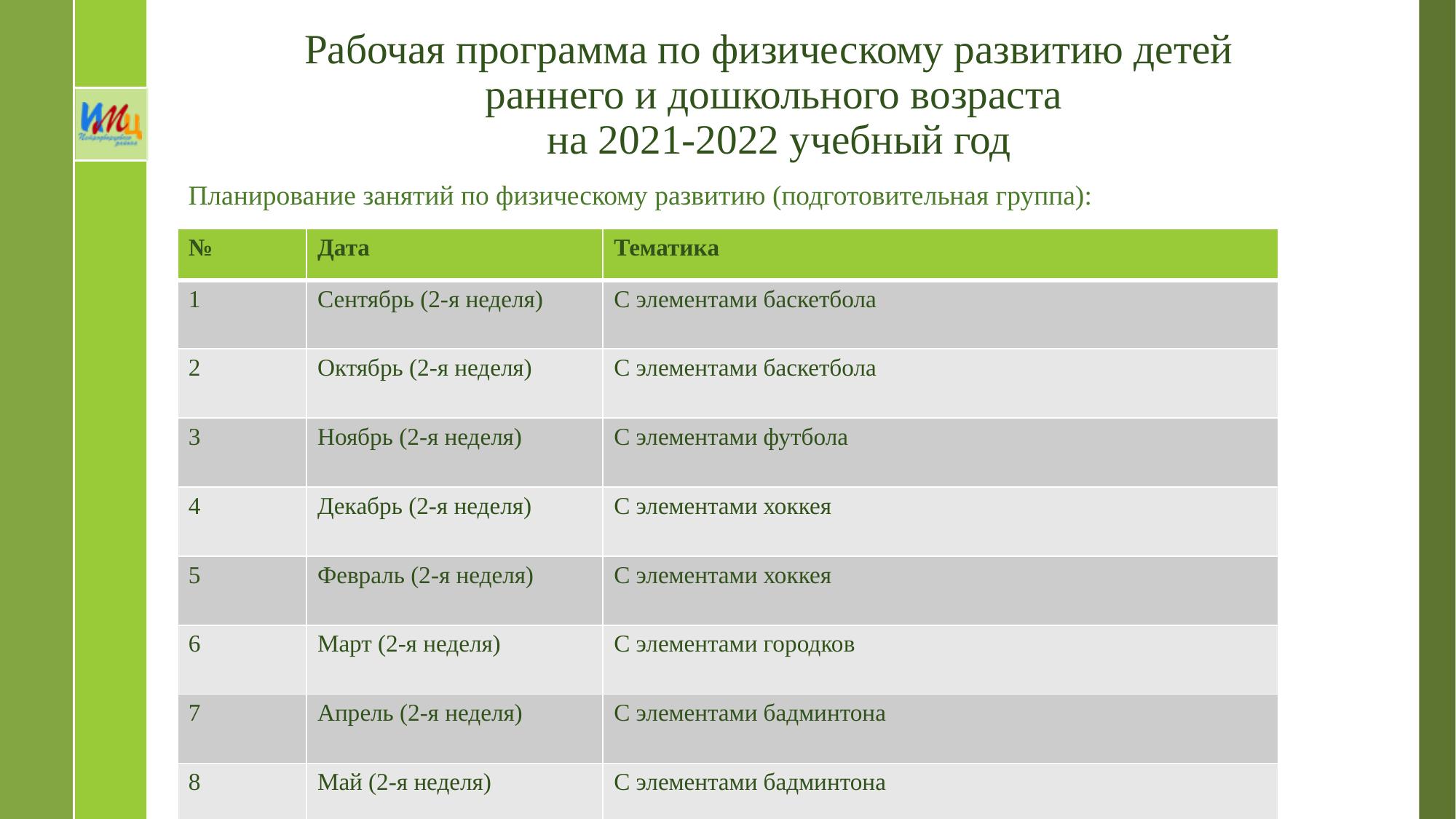

# Рабочая программа по физическому развитию детей раннего и дошкольного возраста на 2021-2022 учебный год
Планирование занятий по физическому развитию (подготовительная группа):

| № | Дата | Тематика |
| --- | --- | --- |
| 1 | Сентябрь (2-я неделя) | С элементами баскетбола |
| 2 | Октябрь (2-я неделя) | С элементами баскетбола |
| 3 | Ноябрь (2-я неделя) | С элементами футбола |
| 4 | Декабрь (2-я неделя) | С элементами хоккея |
| 5 | Февраль (2-я неделя) | С элементами хоккея |
| 6 | Март (2-я неделя) | С элементами городков |
| 7 | Апрель (2-я неделя) | С элементами бадминтона |
| 8 | Май (2-я неделя) | С элементами бадминтона |